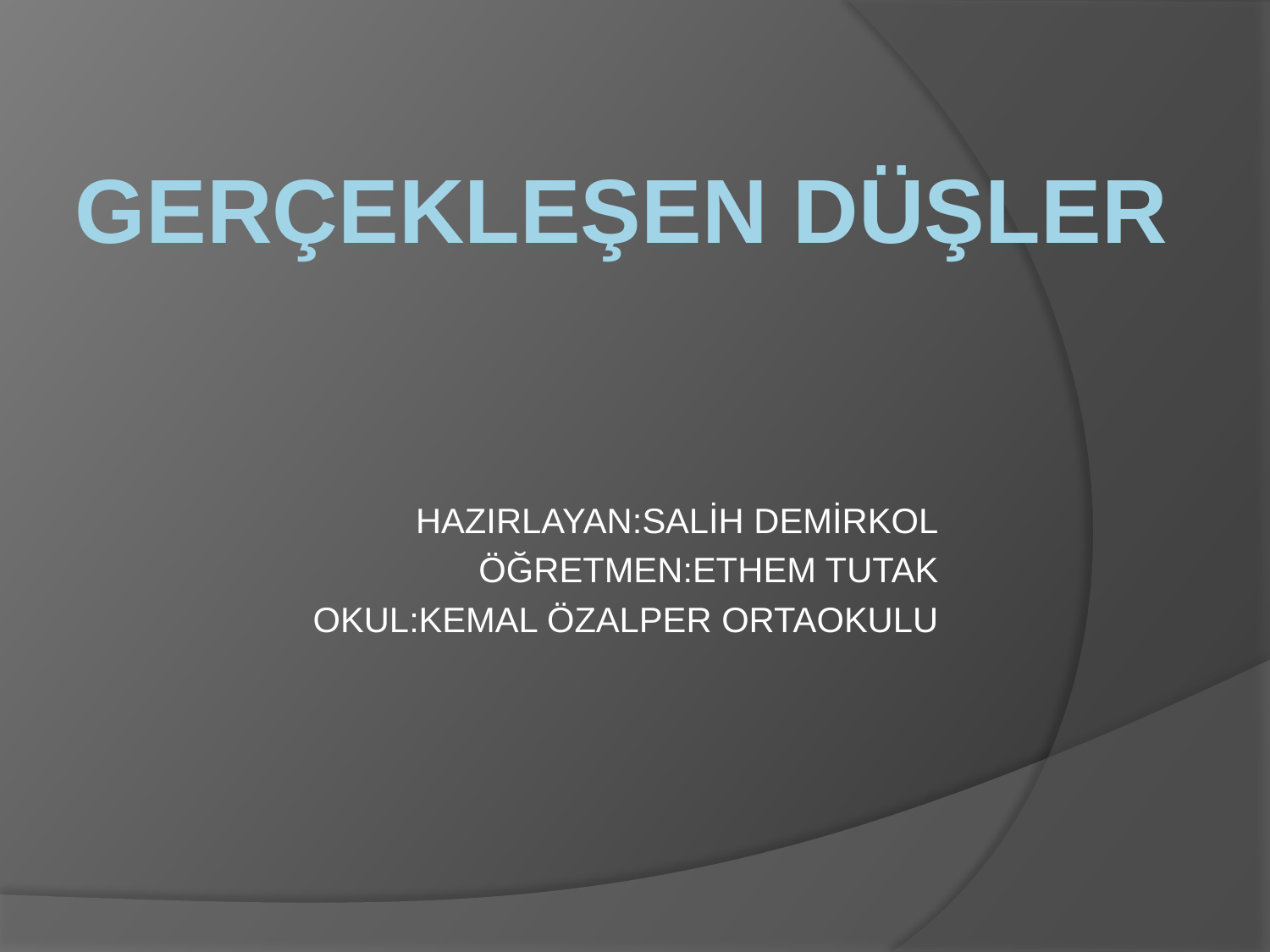

# GERÇEKLEŞEN DÜŞLER
HAZIRLAYAN:SALİH DEMİRKOL
ÖĞRETMEN:ETHEM TUTAK
OKUL:KEMAL ÖZALPER ORTAOKULU